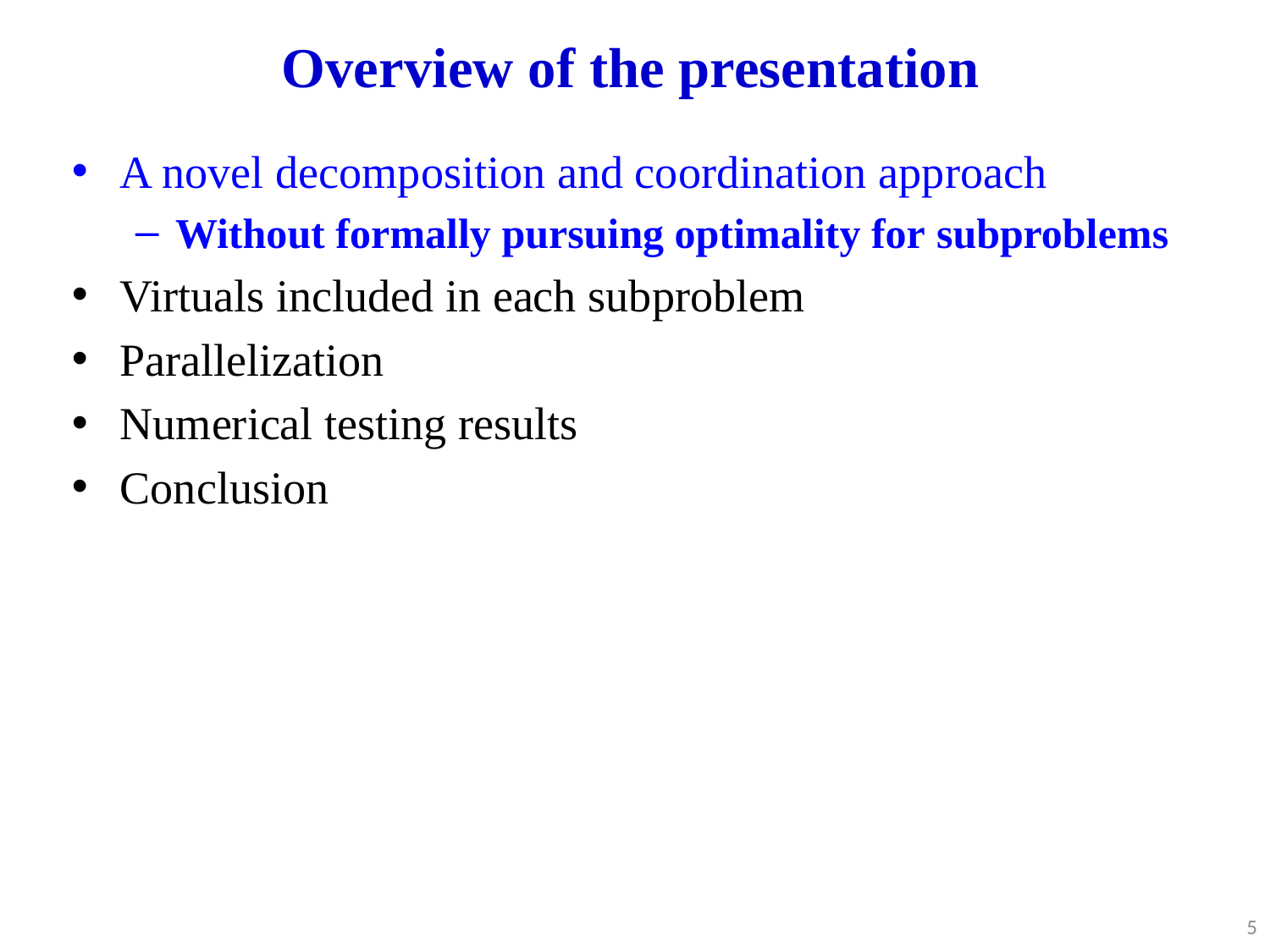

# Overview of the presentation
A novel decomposition and coordination approach
Without formally pursuing optimality for subproblems
Virtuals included in each subproblem
Parallelization
Numerical testing results
Conclusion
5